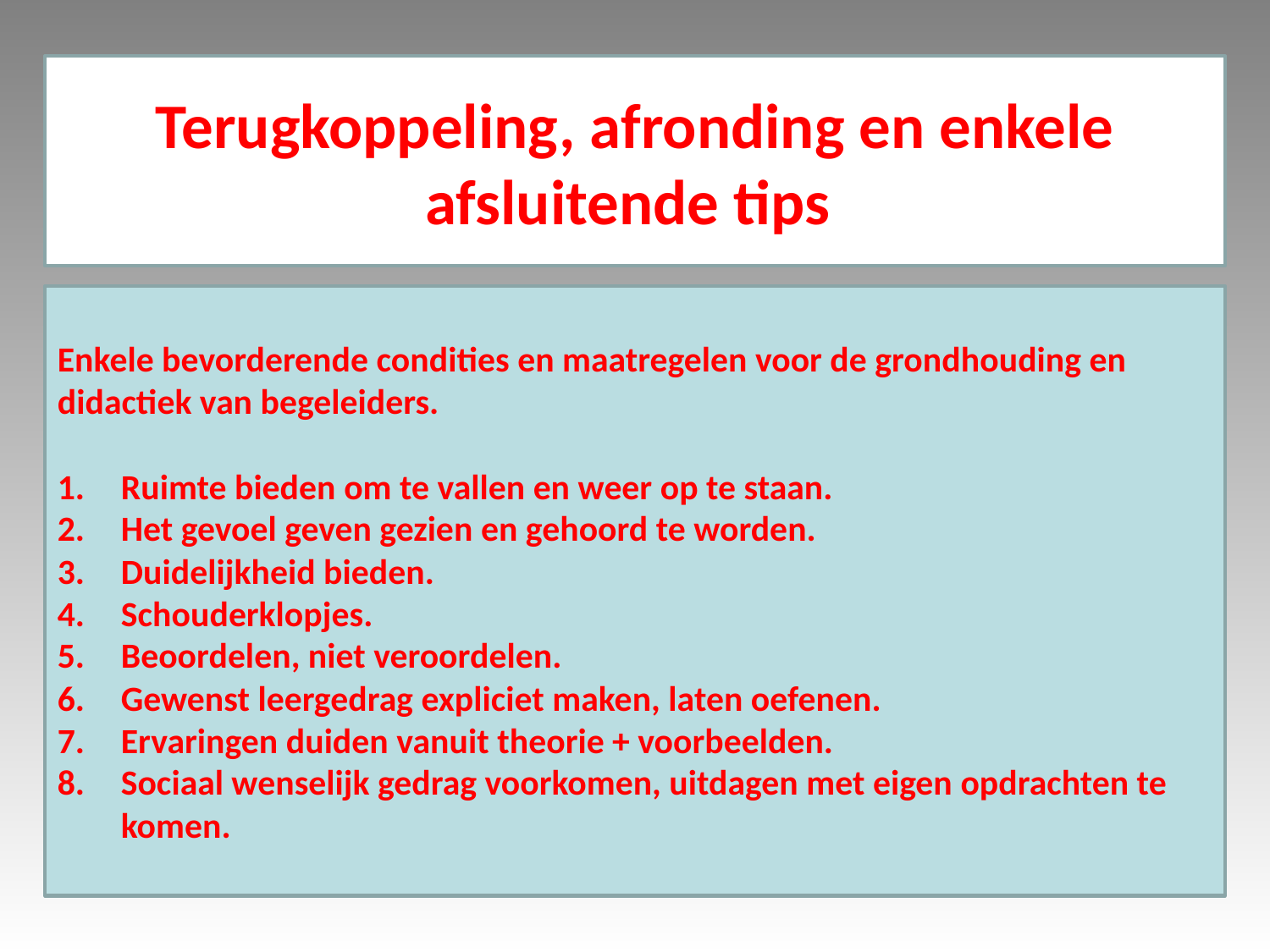

Terugkoppeling, afronding en enkele afsluitende tips
Enkele bevorderende condities en maatregelen voor de grondhouding en didactiek van begeleiders.

Ruimte bieden om te vallen en weer op te staan.
Het gevoel geven gezien en gehoord te worden.
Duidelijkheid bieden.
Schouderklopjes.
Beoordelen, niet veroordelen.
Gewenst leergedrag expliciet maken, laten oefenen.
Ervaringen duiden vanuit theorie + voorbeelden.
Sociaal wenselijk gedrag voorkomen, uitdagen met eigen opdrachten te komen.